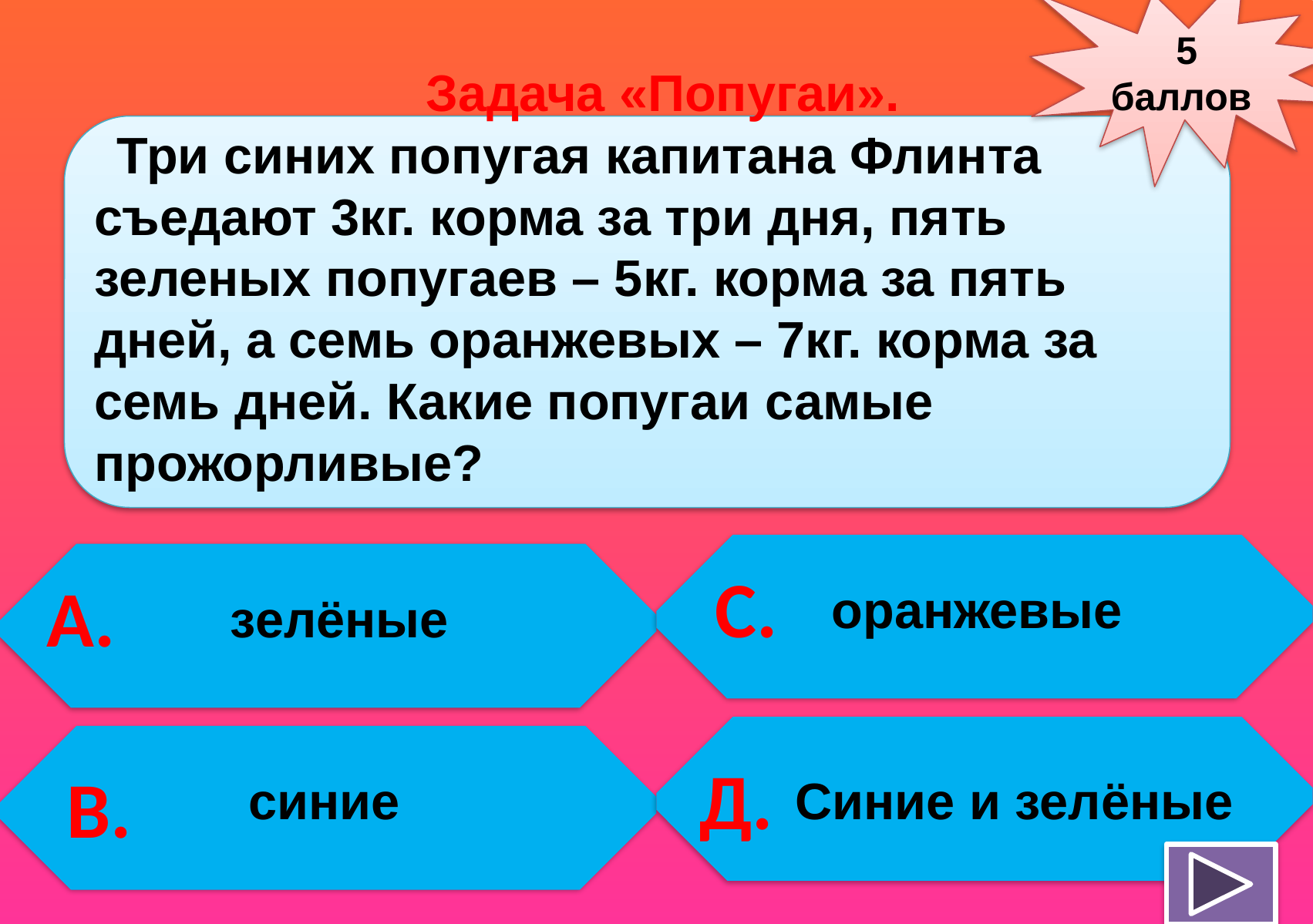

5 баллов

Задача «Попугаи».
Три синих попугая капитана Флинта съедают 3кг. корма за три дня, пять зеленых попугаев – 5кг. корма за пять дней, а семь оранжевых – 7кг. корма за семь дней. Какие попугаи самые прожорливые?

С.

А.
оранжевые
зелёные

Д.
В.
синие
Синие и зелёные